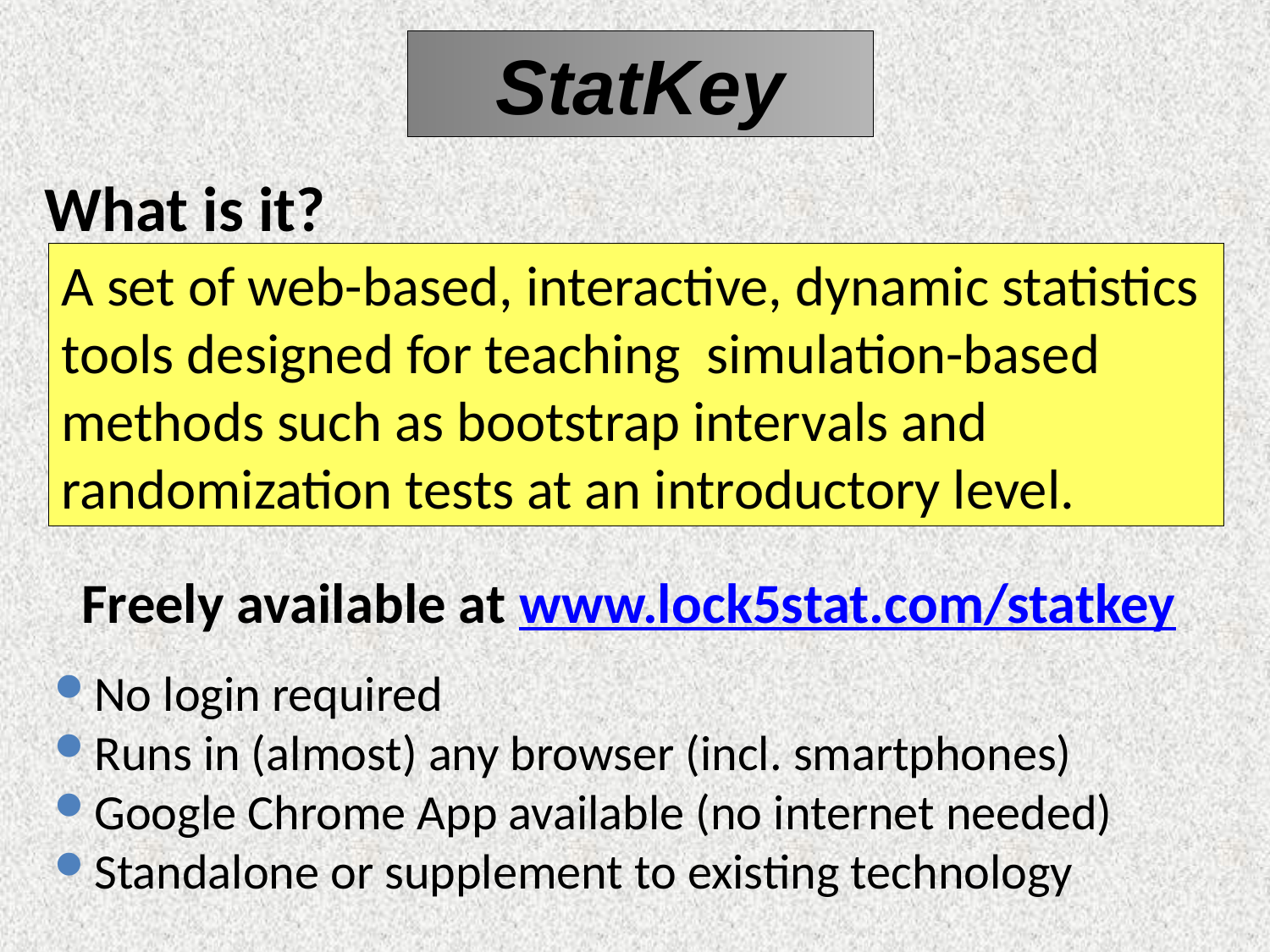

StatKey
# What is it?
A set of web-based, interactive, dynamic statistics tools designed for teaching  simulation-based methods such as bootstrap intervals and randomization tests at an introductory level.
Freely available at www.lock5stat.com/statkey

No login required
Runs in (almost) any browser (incl. smartphones)
Google Chrome App available (no internet needed)
Standalone or supplement to existing technology